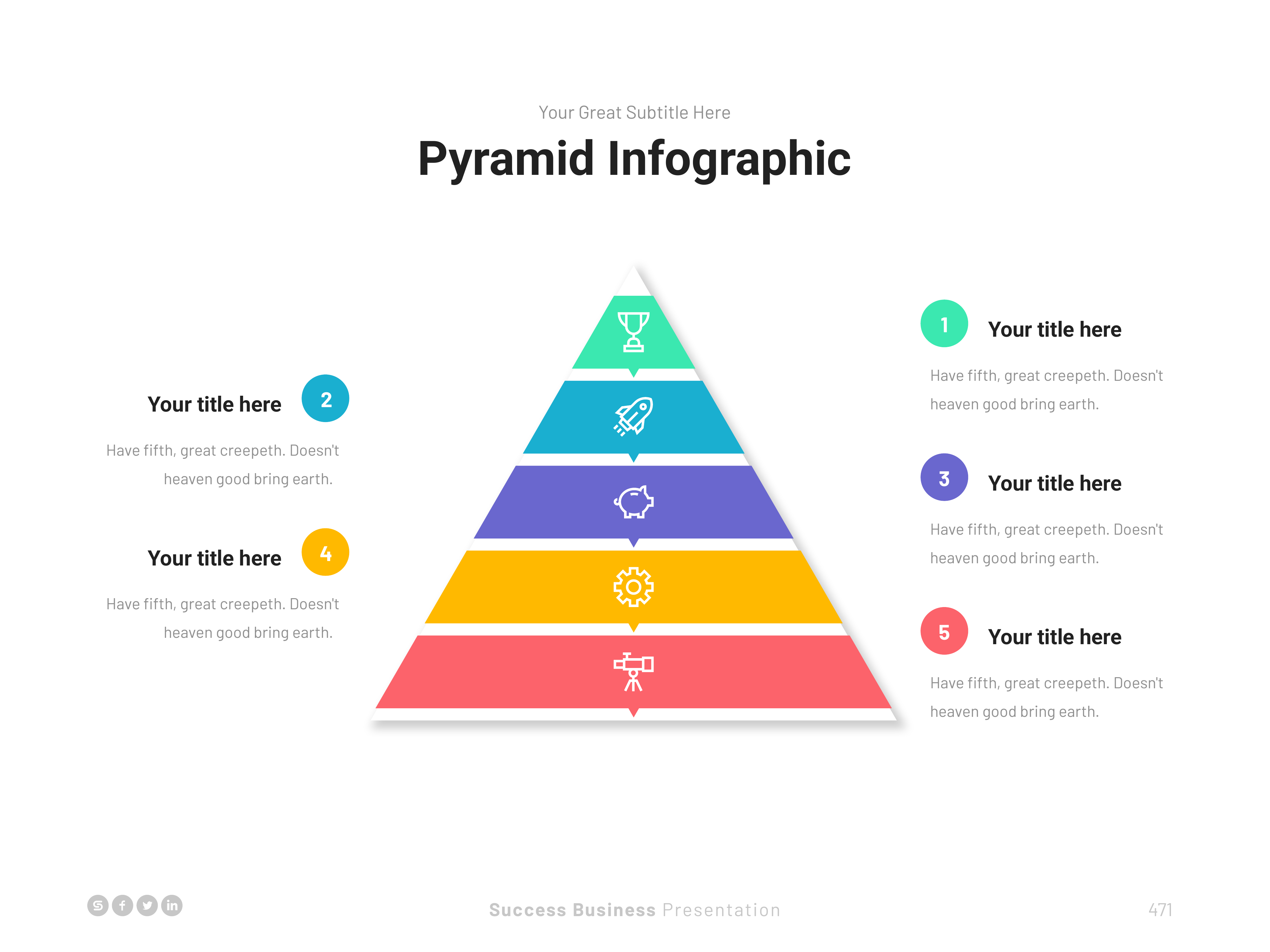

Your Great Subtitle Here
Pyramid Infographic

Your title here
1
Have fifth, great creepeth. Doesn't heaven good bring earth.
Your title here
2

Have fifth, great creepeth. Doesn't heaven good bring earth.
Your title here
3

Have fifth, great creepeth. Doesn't heaven good bring earth.
Your title here
4

Have fifth, great creepeth. Doesn't heaven good bring earth.
Your title here
5

Have fifth, great creepeth. Doesn't heaven good bring earth.